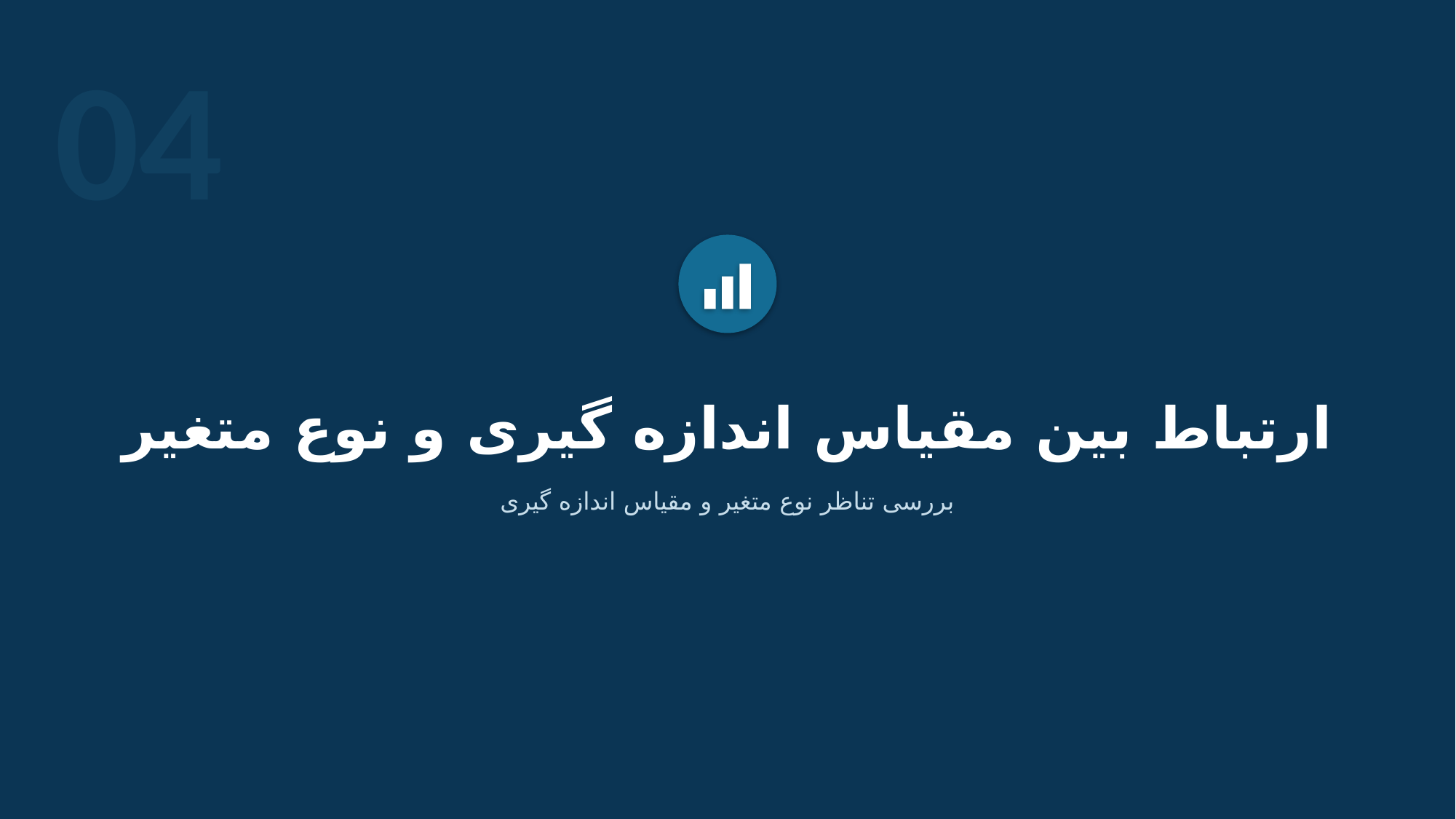

04

ارتباط بین مقیاس اندازه گیری و نوع متغیر
بررسی تناظر نوع متغیر و مقیاس اندازه گیری